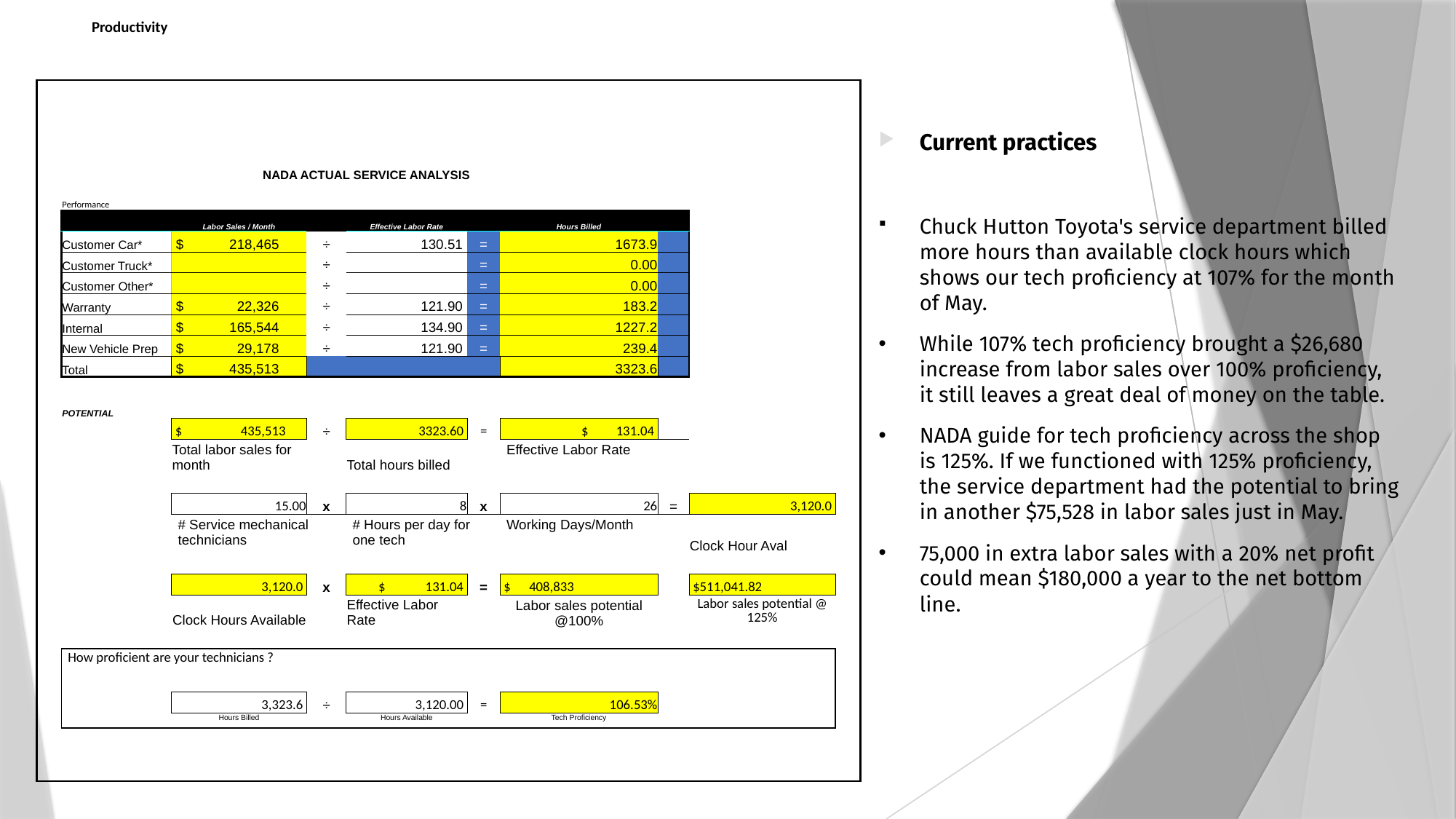

# Productivity

|  |  |  |  |  |  |  |  |  |  |
| --- | --- | --- | --- | --- | --- | --- | --- | --- | --- |
|  | NADA ACTUAL SERVICE ANALYSIS |  |  |  |  |  |  |  |  |
|  | Performance |  |  |  |  |  |  |  |  |
|  |  | Labor Sales / Month |  | Effective Labor Rate |  | Hours Billed |  |  |  |
|  | Customer Car\* | $ 218,465 | ÷ | 130.51 | = | 1673.9 |  |  |  |
|  | Customer Truck\* |  | ÷ |  | = | 0.00 |  |  |  |
|  | Customer Other\* |  | ÷ |  | = | 0.00 |  |  |  |
|  | Warranty | $ 22,326 | ÷ | 121.90 | = | 183.2 |  |  |  |
|  | Internal | $ 165,544 | ÷ | 134.90 | = | 1227.2 |  |  |  |
|  | New Vehicle Prep | $ 29,178 | ÷ | 121.90 | = | 239.4 |  |  |  |
|  | Total | $ 435,513 |  |  |  | 3323.6 |  |  |  |
|  |  |  |  |  |  |  |  |  |  |
|  | POTENTIAL |  |  |  |  |  |  |  |  |
|  |  | $ 435,513 | ÷ | 3323.60 | = | $ 131.04 |  |  |  |
|  |  | Total labor sales for month |  | Total hours billed |  | Effective Labor Rate |  |  |  |
|  |  |  |  |  |  |  |  |  |  |
|  |  | 15.00 | x | 8 | x | 26 | = | 3,120.0 |  |
|  |  | # Service mechanical technicians |  | # Hours per day for one tech |  | Working Days/Month |  | Clock Hour Aval |  |
|  |  |  |  |  |  |  |  |  |  |
|  |  | 3,120.0 | x | $ 131.04 | = | $ 408,833 |  | $511,041.82 |  |
|  |  | Clock Hours Available |  | Effective Labor Rate |  | Labor sales potential @100% |  | Labor sales potential @ 125% |  |
|  |  |  |  |  |  |  |  |  |  |
|  | How proficient are your technicians ? |  |  |  |  |  |  |  |  |
|  |  |  |  |  |  |  |  |  |  |
|  |  | 3,323.6 | ÷ | 3,120.00 | = | 106.53% |  |  |  |
|  |  | Hours Billed |  | Hours Available |  | Tech Proficiency |  |  |  |
|  |  |  |  |  |  |  |  |  |  |
|  |  |  |  |  |  |  |  |  |  |
|  |  |  |  |  |  |  |  |  |  |

Current practices

Chuck Hutton Toyota's service department billed more hours than available clock hours which shows our tech proficiency at 107% for the month of May.
While 107% tech proficiency brought a $26,680 increase from labor sales over 100% proficiency, it still leaves a great deal of money on the table.
NADA guide for tech proficiency across the shop is 125%. If we functioned with 125% proficiency, the service department had the potential to bring in another $75,528 in labor sales just in May.
75,000 in extra labor sales with a 20% net profit could mean $180,000 a year to the net bottom line.